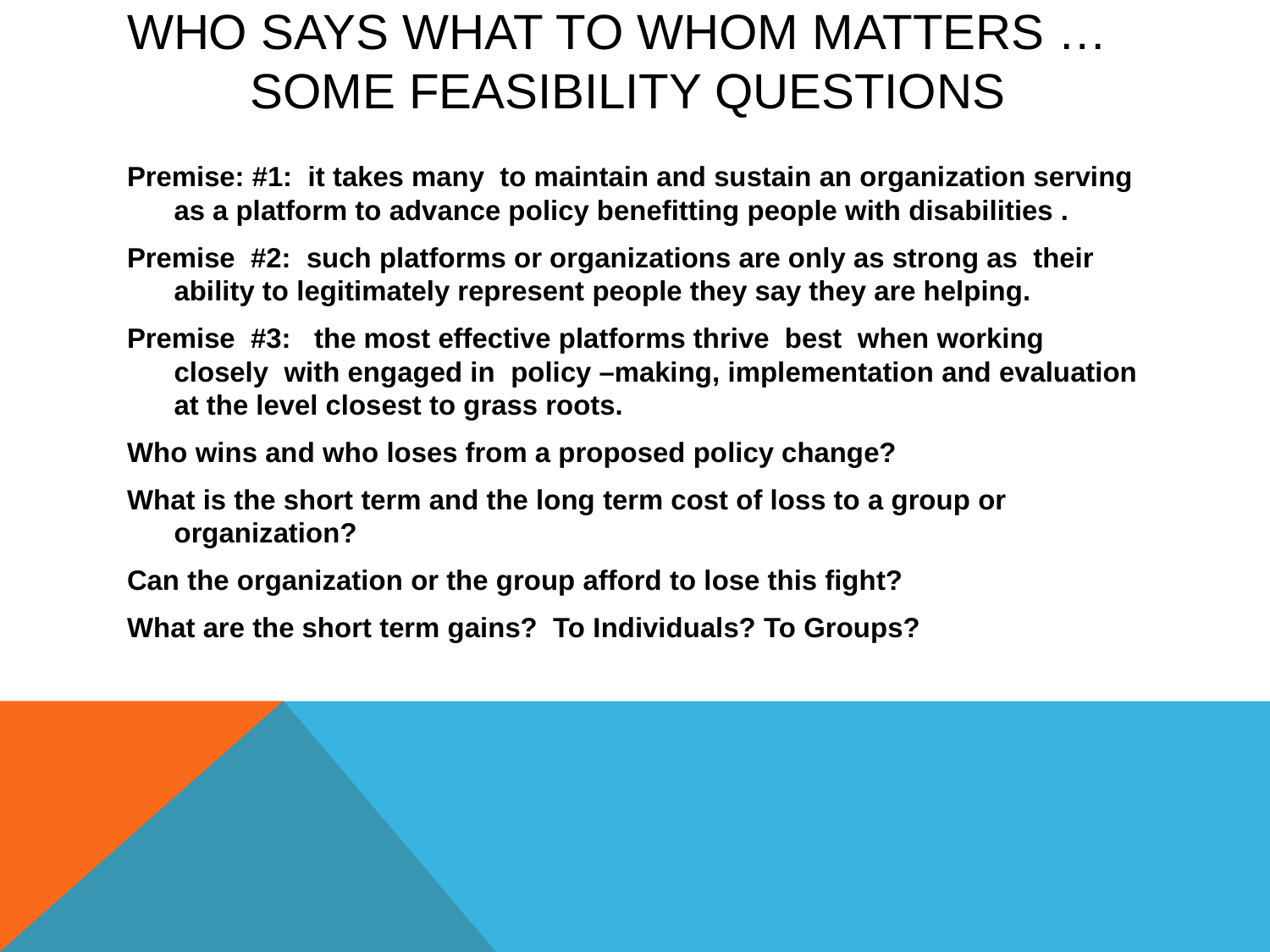

# Who says what to whom matters … some feasibility questions
Premise: #1:  it takes many  to maintain and sustain an organization serving as a platform to advance policy benefitting people with disabilities .
Premise  #2:  such platforms or organizations are only as strong as  their ability to legitimately represent people they say they are helping.
Premise  #3:   the most effective platforms thrive  best  when working closely  with engaged in  policy –making, implementation and evaluation at the level closest to grass roots.
Who wins and who loses from a proposed policy change?
What is the short term and the long term cost of loss to a group or organization?
Can the organization or the group afford to lose this fight?
What are the short term gains?  To Individuals? To Groups?